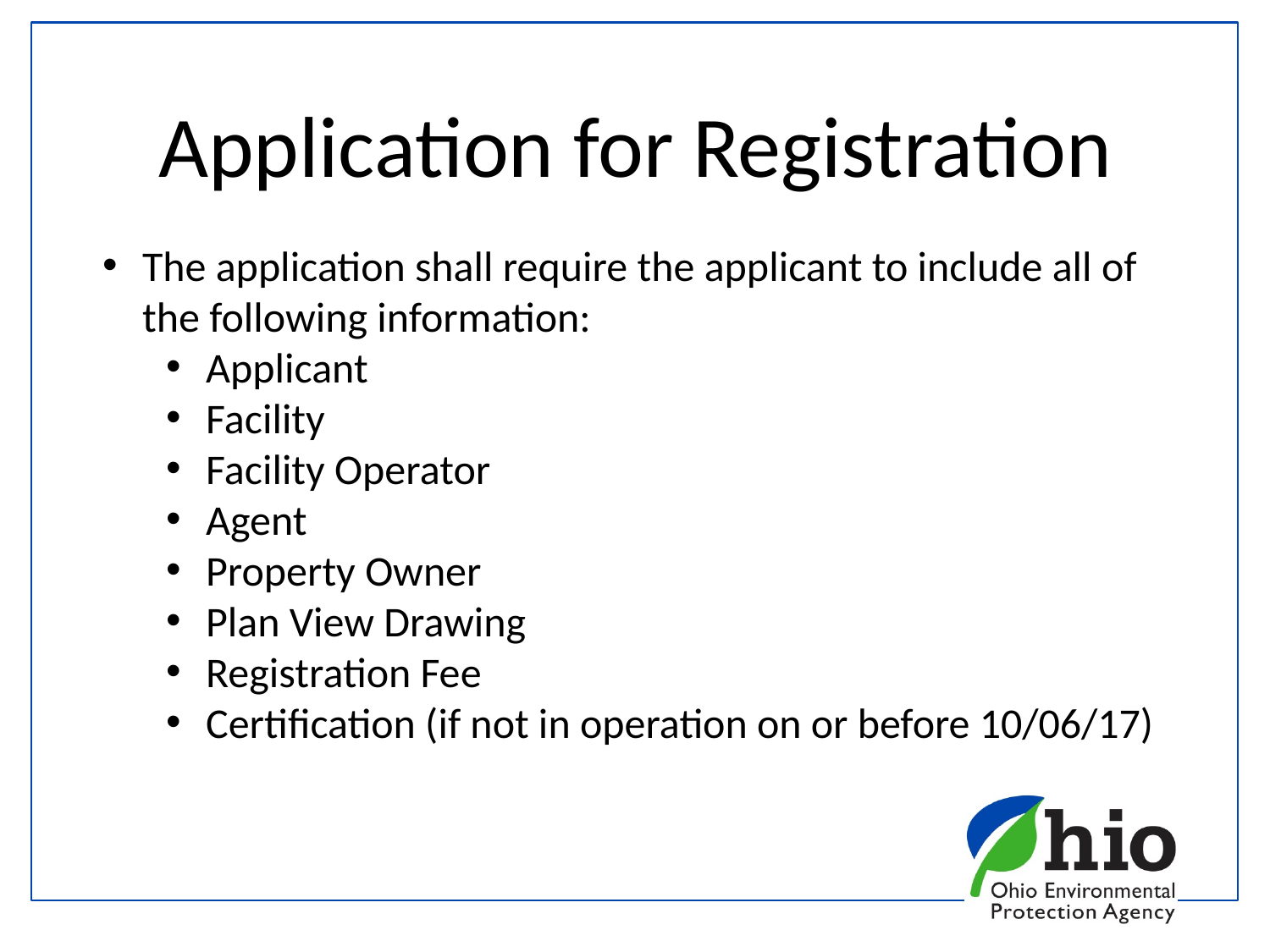

# Application for Registration
The application shall require the applicant to include all of the following information:
Applicant
Facility
Facility Operator
Agent
Property Owner
Plan View Drawing
Registration Fee
Certification (if not in operation on or before 10/06/17)